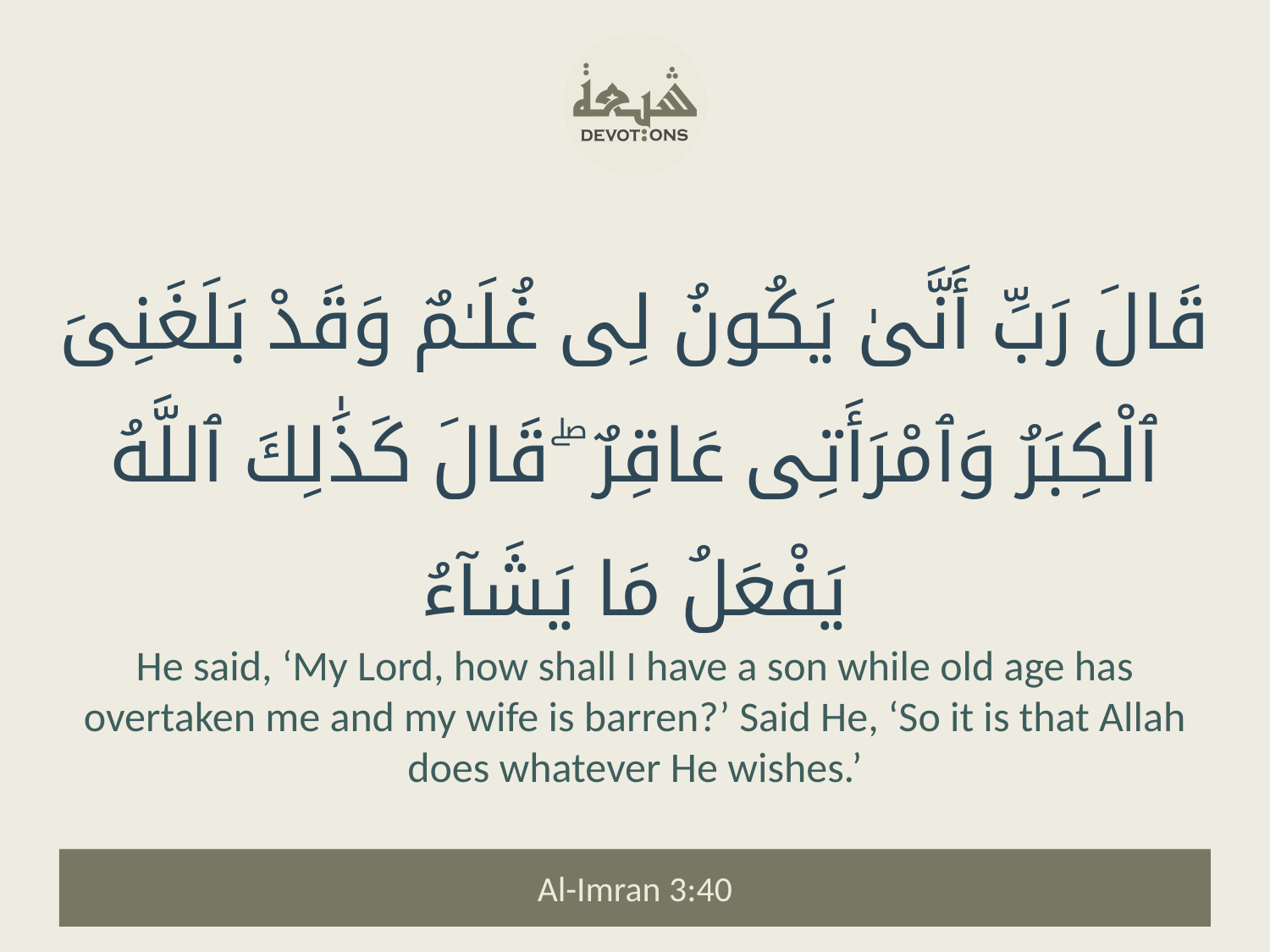

قَالَ رَبِّ أَنَّىٰ يَكُونُ لِى غُلَـٰمٌ وَقَدْ بَلَغَنِىَ ٱلْكِبَرُ وَٱمْرَأَتِى عَاقِرٌ ۖ قَالَ كَذَٰلِكَ ٱللَّهُ يَفْعَلُ مَا يَشَآءُ
He said, ‘My Lord, how shall I have a son while old age has overtaken me and my wife is barren?’ Said He, ‘So it is that Allah does whatever He wishes.’
Al-Imran 3:40